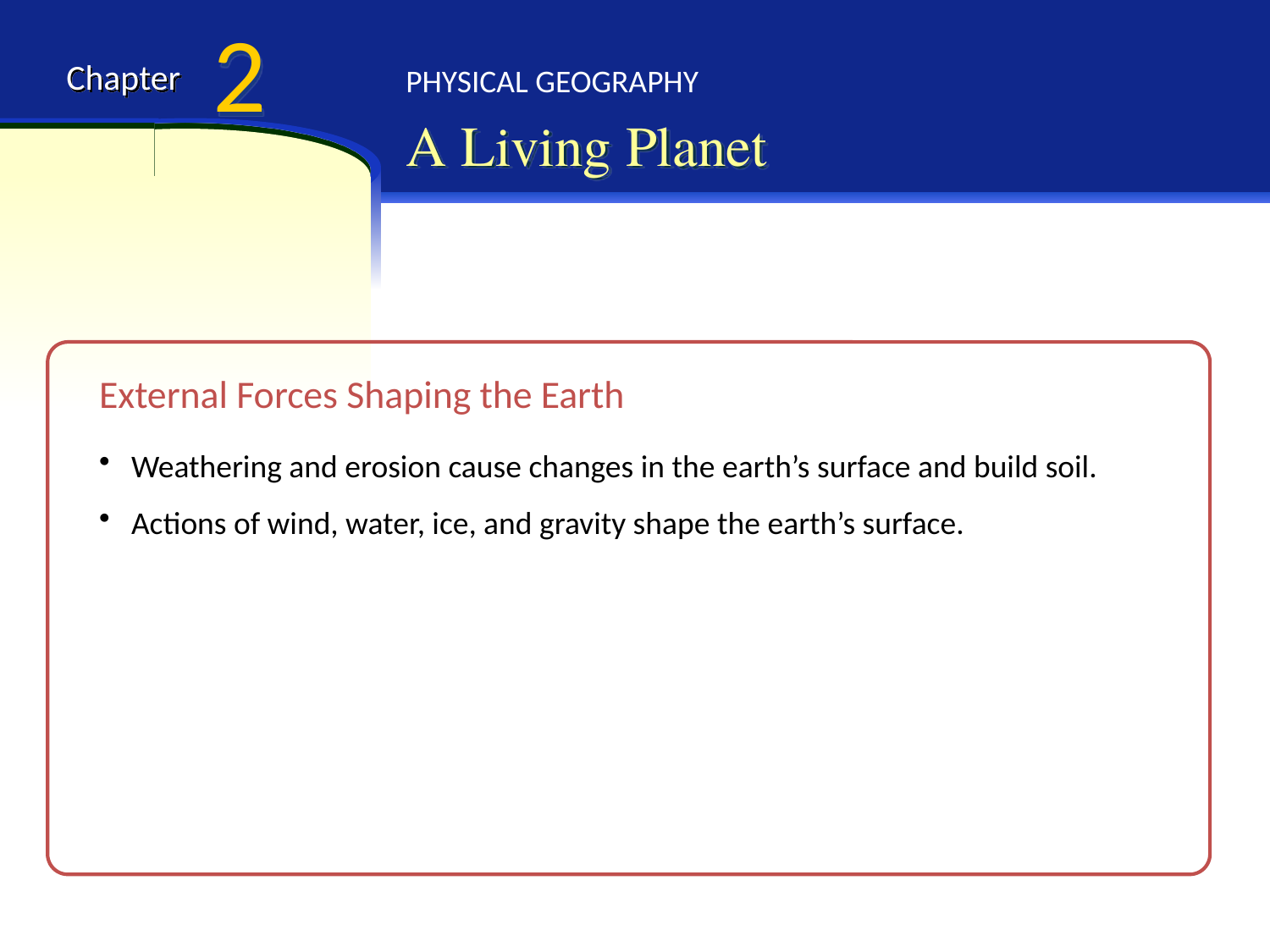

2

Chapter
PHYSICAL GEOGRAPHY
A Living Planet

External Forces Shaping the Earth
Weathering and erosion cause changes in the earth’s surface and build soil.
Actions of wind, water, ice, and gravity shape the earth’s surface.